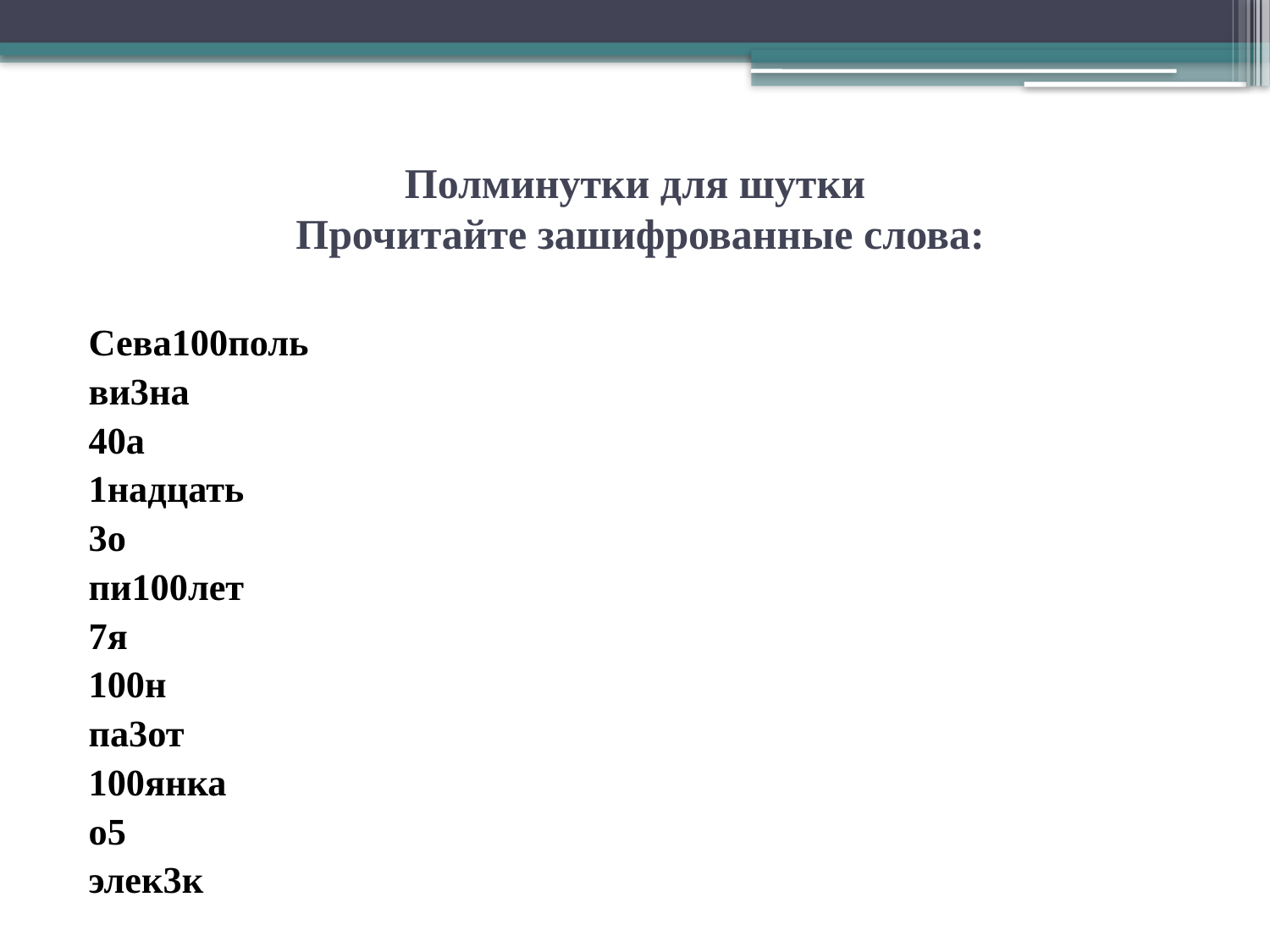

# Полминутки для шутки Прочитайте зашифрованные слова:
Сева100поль
ви3на
40а
1надцать
3о
пи100лет
7я
100н
па3от
100янка
о5
элек3к